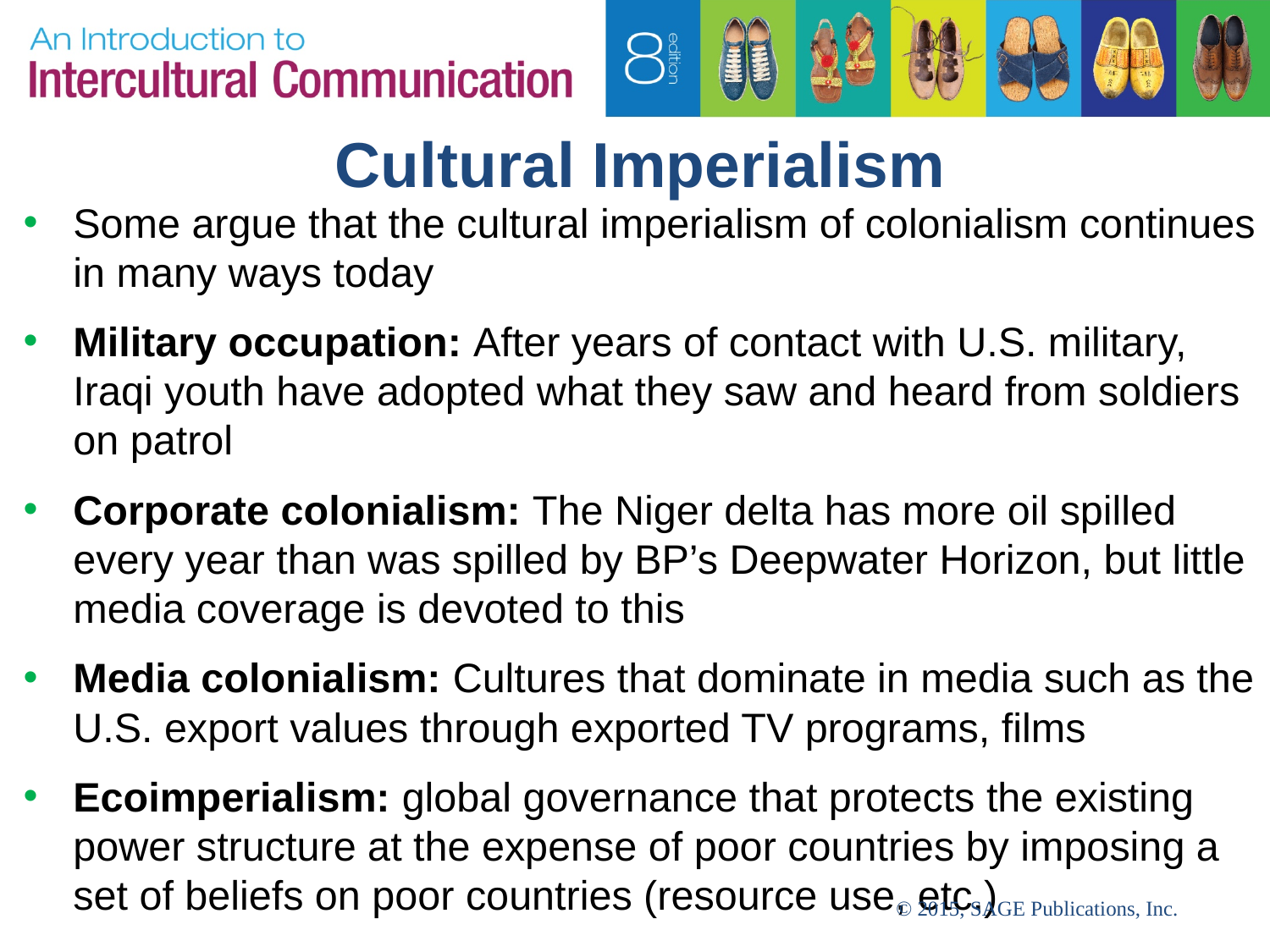

# Cultural Imperialism
Some argue that the cultural imperialism of colonialism continues in many ways today
Military occupation: After years of contact with U.S. military, Iraqi youth have adopted what they saw and heard from soldiers on patrol
Corporate colonialism: The Niger delta has more oil spilled every year than was spilled by BP’s Deepwater Horizon, but little media coverage is devoted to this
Media colonialism: Cultures that dominate in media such as the U.S. export values through exported TV programs, films
Ecoimperialism: global governance that protects the existing power structure at the expense of poor countries by imposing a set of beliefs on poor countries (resource use, etc.)

© 2015, SAGE Publications, Inc.